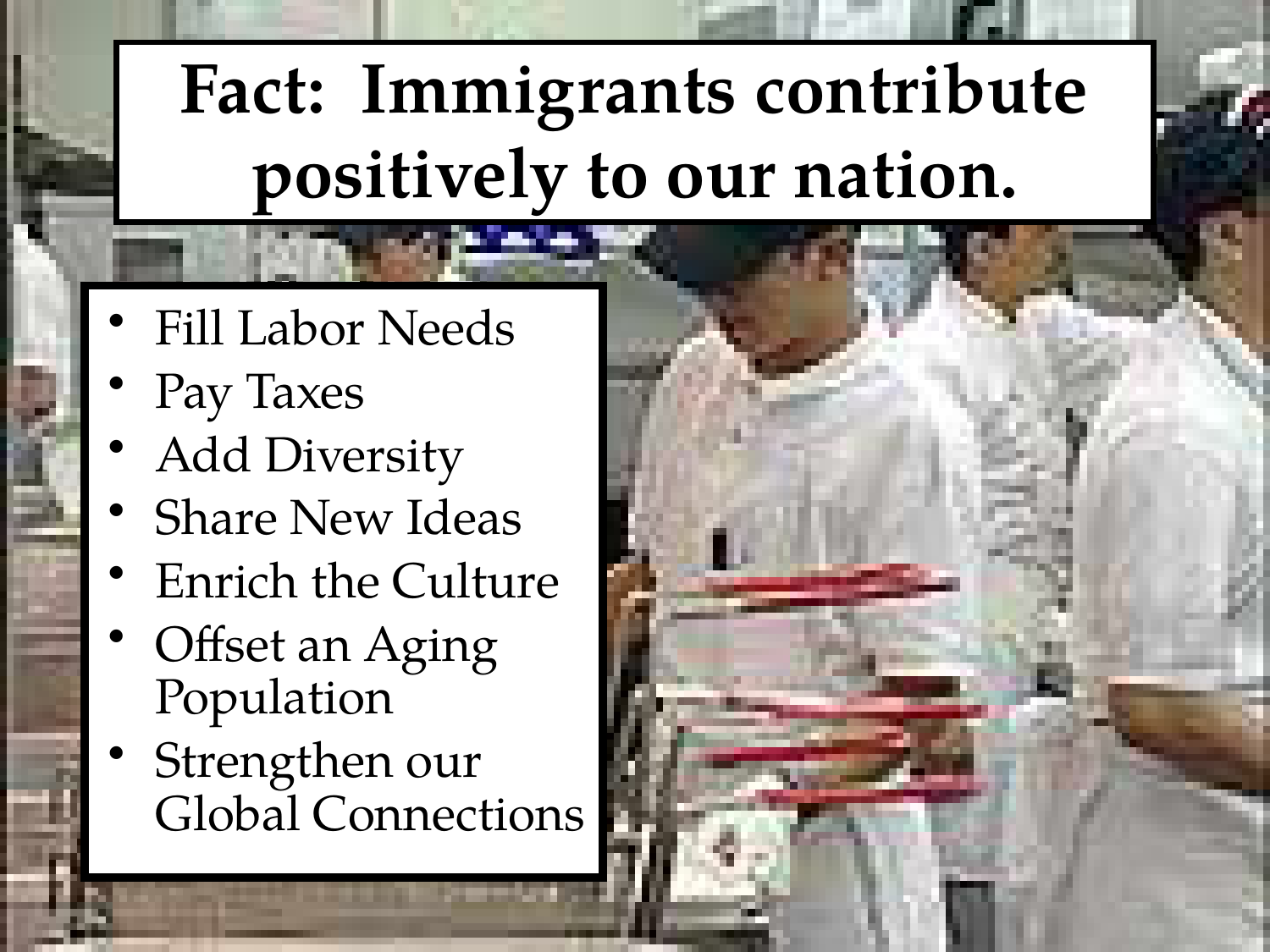

# Fact:  Immigrants contribute positively to our nation.

Fill Labor Needs
Pay Taxes
Add Diversity
Share New Ideas
Enrich the Culture
Offset an Aging Population
Strengthen our Global Connections